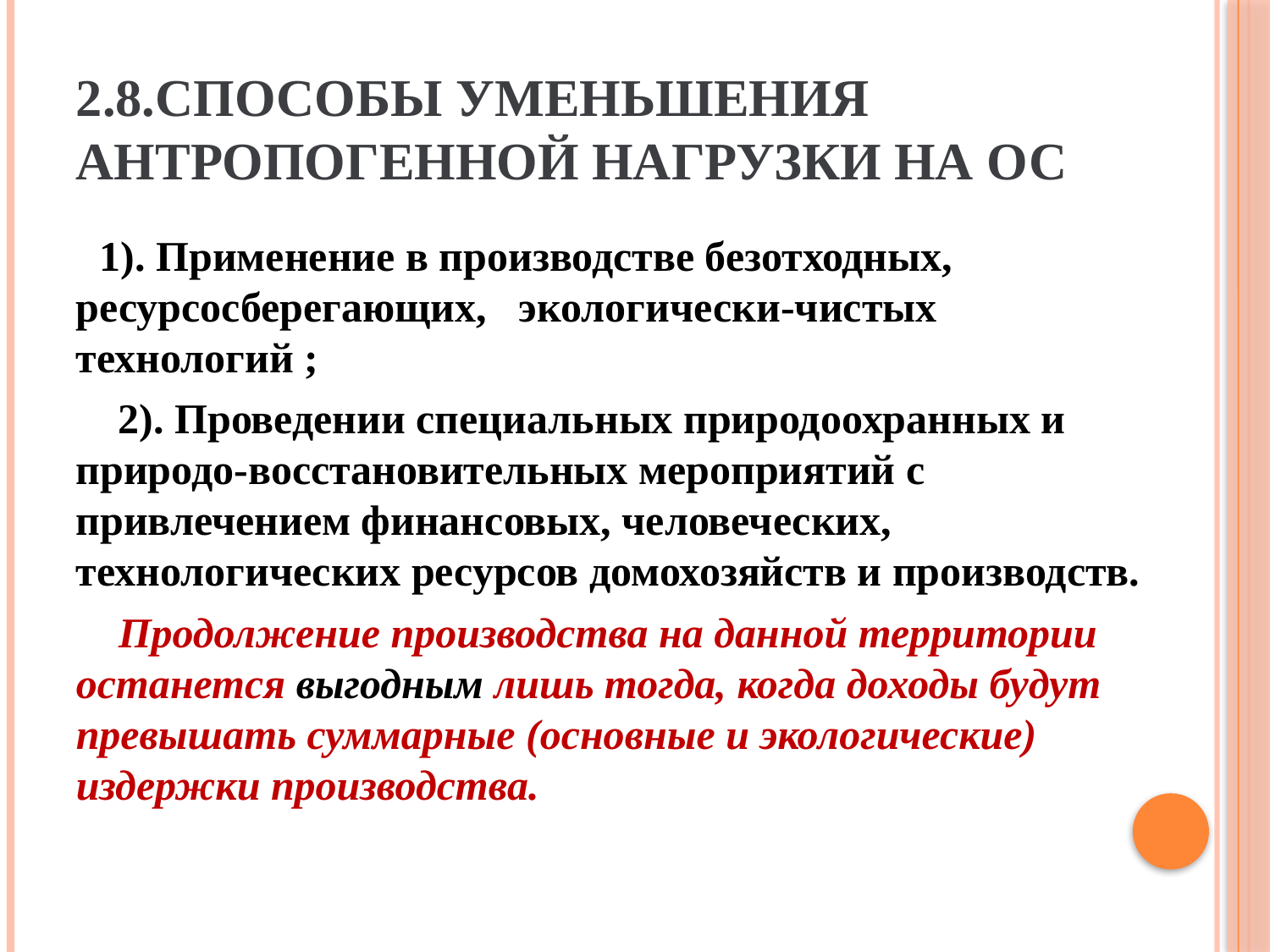

# 2.8.Способы уменьшения антропогенной нагрузки на ОС
  1). Применение в производстве безотходных, ресурсосберегающих,   экологически-чистых технологий ;
    2). Проведении специальных природоохранных и природо-восстановительных мероприятий с привлечением финансовых, человеческих, технологических ресурсов домохозяйств и производств.
    Продолжение производства на данной территории останется выгодным лишь тогда, когда доходы будут превышать суммарные (основные и экологические) издержки производства.